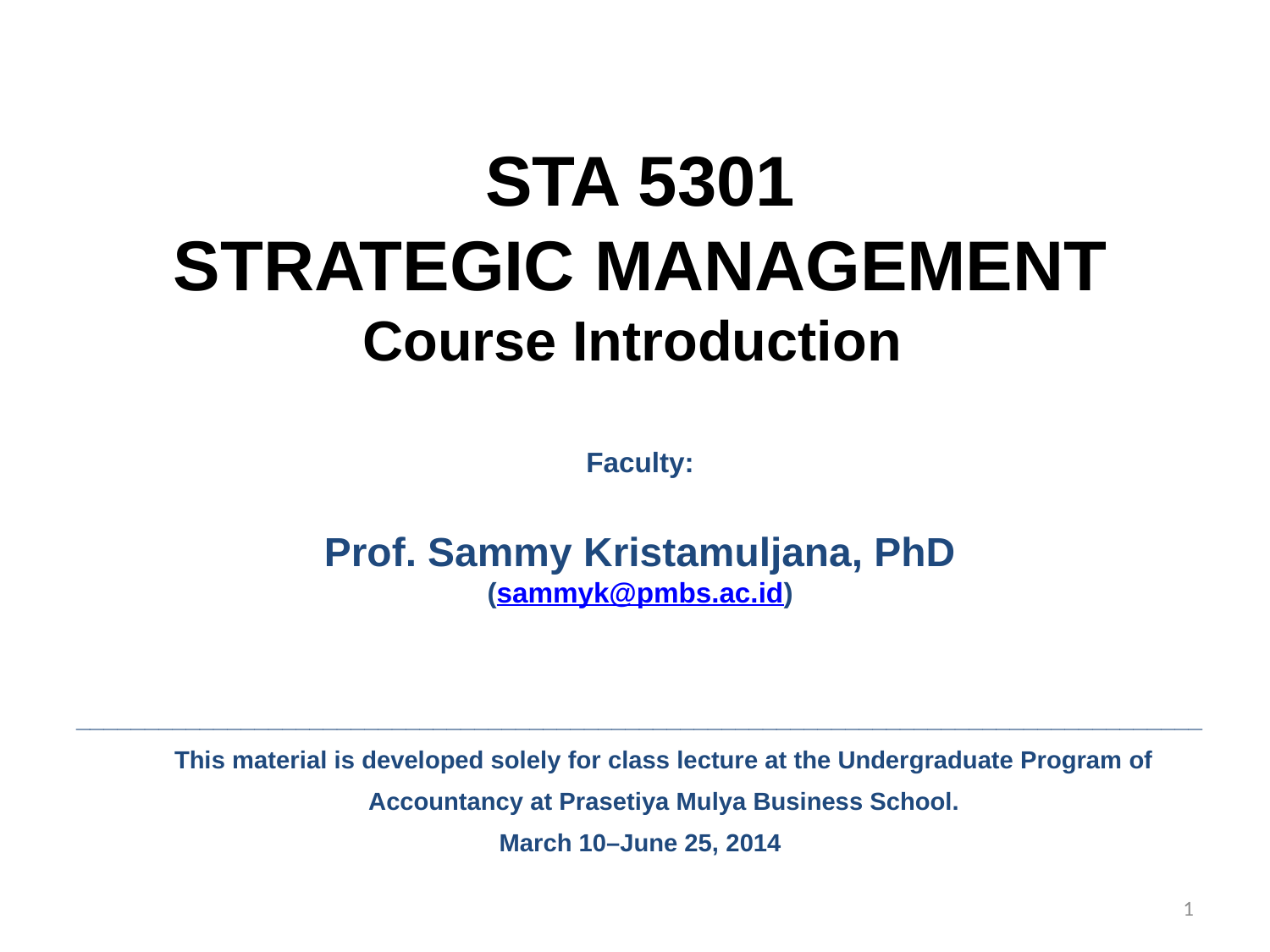

STA 5301
STRATEGIC MANAGEMENT
Course Introduction

Faculty:

Prof. Sammy Kristamuljana, PhD
(sammyk@pmbs.ac.id)

__________________________________________________________________________________This material is developed solely for class lecture at the Undergraduate Program of Accountancy at Prasetiya Mulya Business School.
March 10–June 25, 2014
1